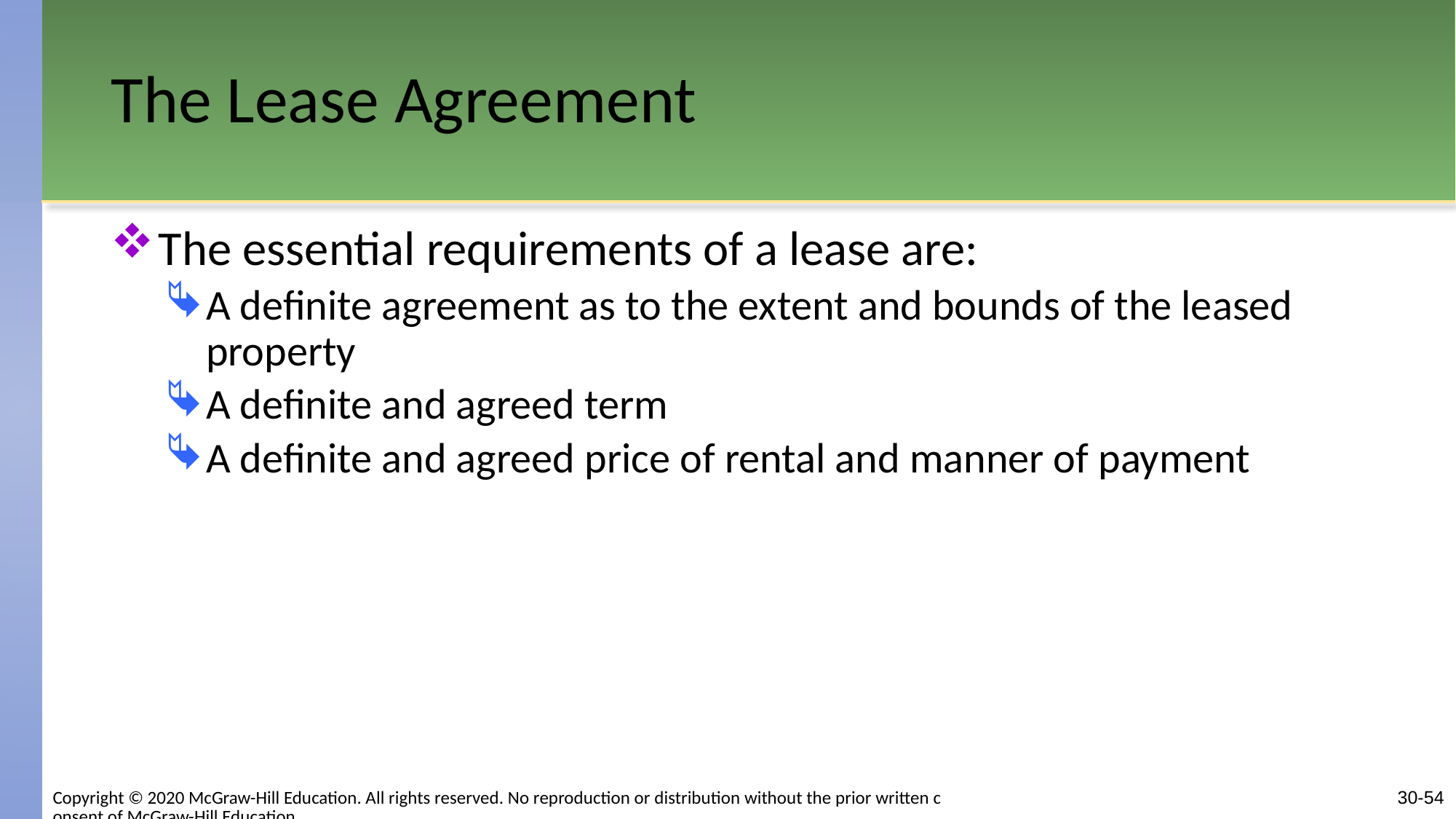

# The Lease Agreement
The essential requirements of a lease are:
A definite agreement as to the extent and bounds of the leased property
A definite and agreed term
A definite and agreed price of rental and manner of payment

30-54
Copyright © 2020 McGraw-Hill Education. All rights reserved. No reproduction or distribution without the prior written consent of McGraw-Hill Education.